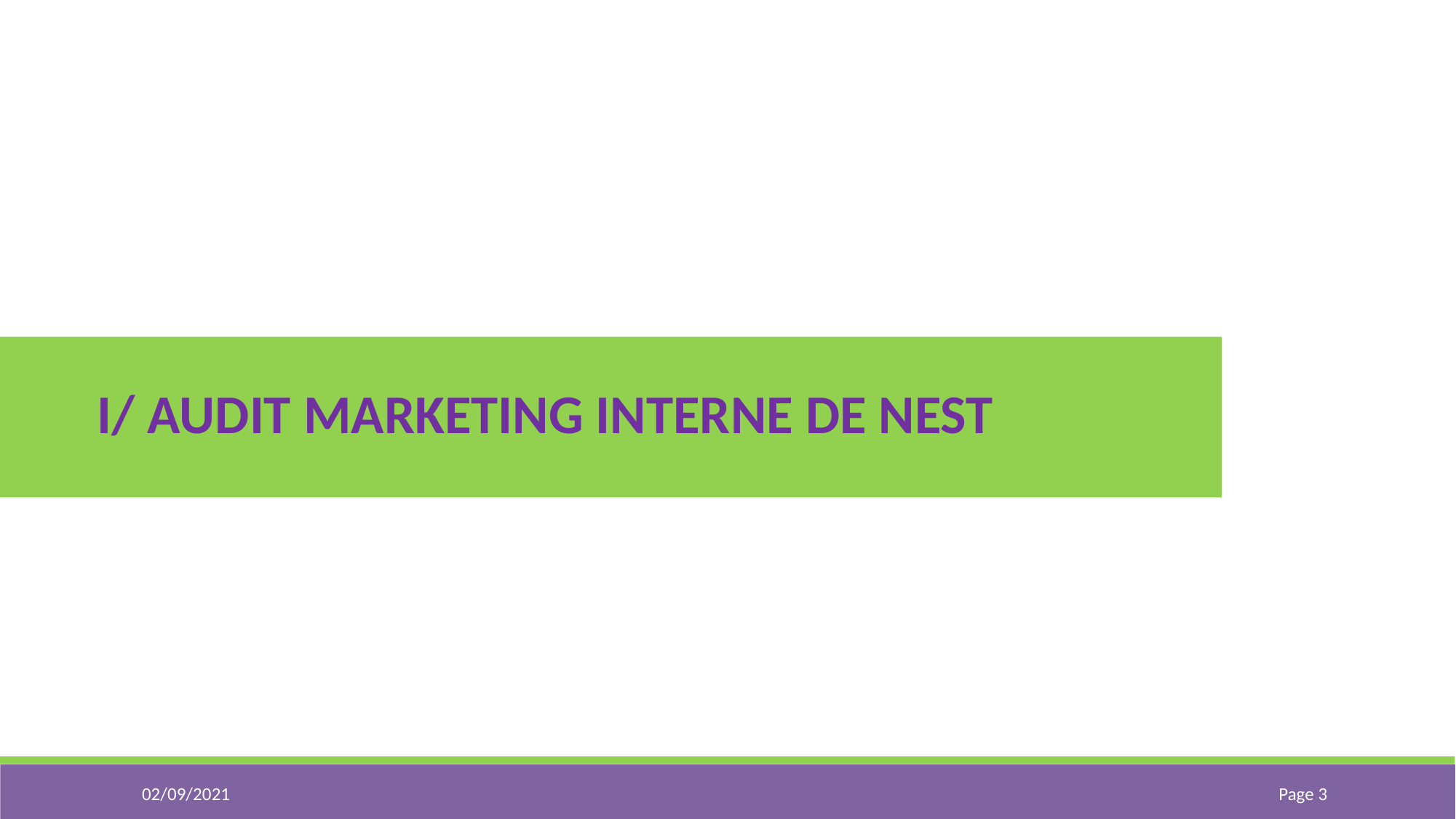

I/ AUDIT MARKETING INTERNE DE NEST
02/09/2021
Page 3